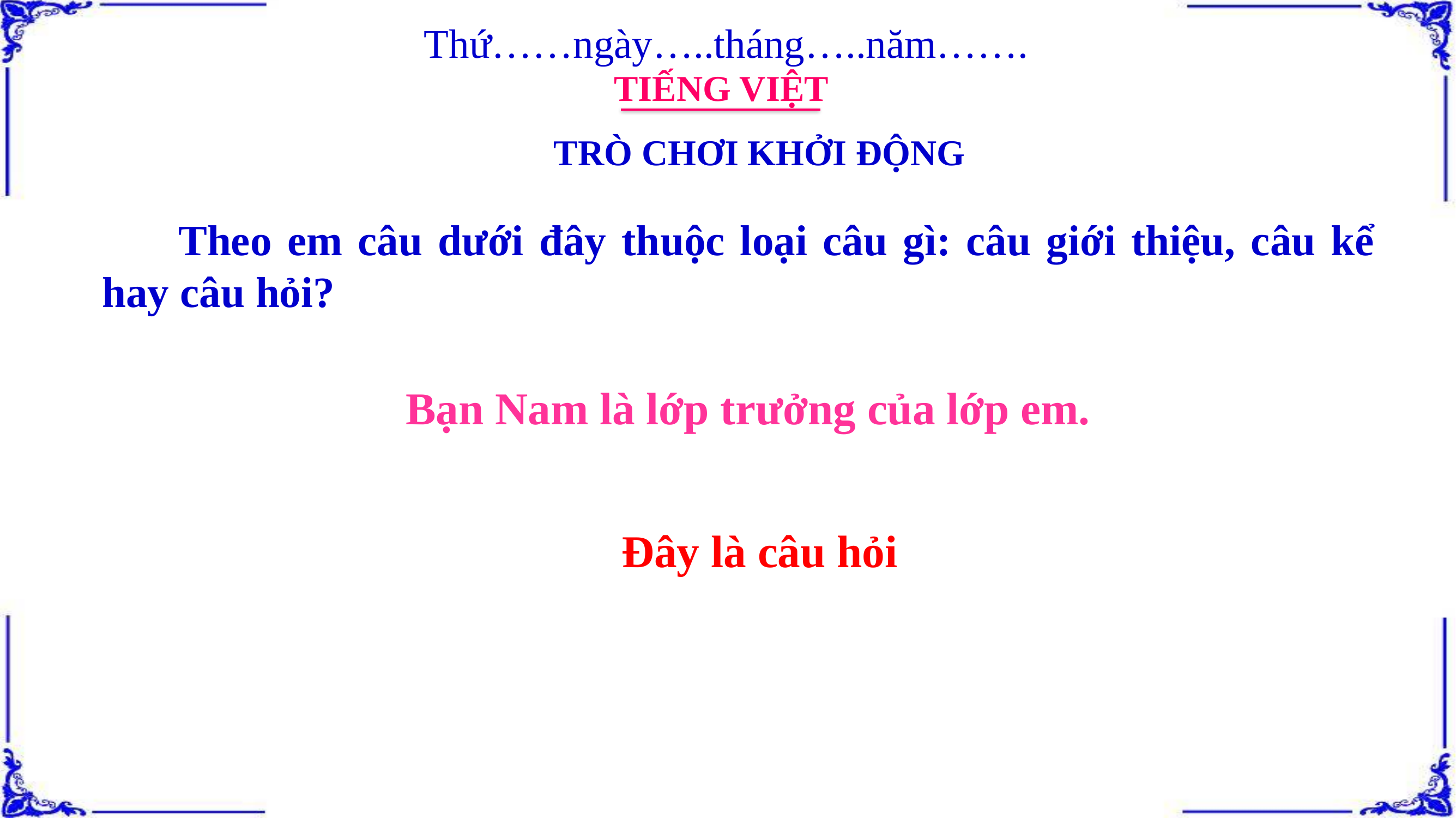

Thứ……ngày…..tháng…..năm…….
TIẾNG VIỆT
TRÒ CHƠI KHỞI ĐỘNG
Theo em câu dưới đây thuộc loại câu gì: câu giới thiệu, câu kể hay câu hỏi?
Bạn Nam là lớp trưởng của lớp em.
Đây là câu hỏi